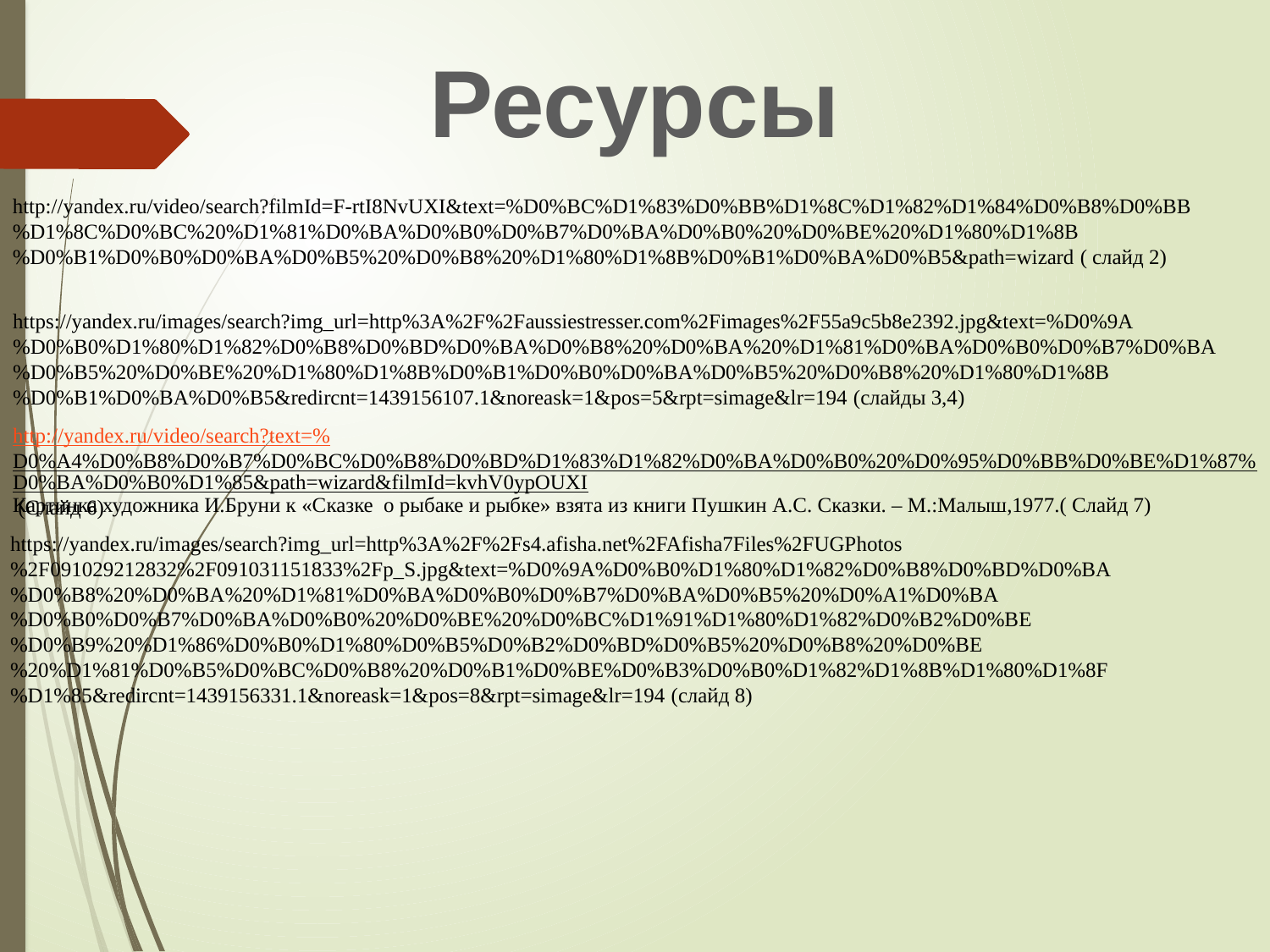

Ресурсы
http://yandex.ru/video/search?filmId=F-rtI8NvUXI&text=%D0%BC%D1%83%D0%BB%D1%8C%D1%82%D1%84%D0%B8%D0%BB%D1%8C%D0%BC%20%D1%81%D0%BA%D0%B0%D0%B7%D0%BA%D0%B0%20%D0%BE%20%D1%80%D1%8B%D0%B1%D0%B0%D0%BA%D0%B5%20%D0%B8%20%D1%80%D1%8B%D0%B1%D0%BA%D0%B5&path=wizard ( слайд 2)
https://yandex.ru/images/search?img_url=http%3A%2F%2Faussiestresser.com%2Fimages%2F55a9c5b8e2392.jpg&text=%D0%9A%D0%B0%D1%80%D1%82%D0%B8%D0%BD%D0%BA%D0%B8%20%D0%BA%20%D1%81%D0%BA%D0%B0%D0%B7%D0%BA%D0%B5%20%D0%BE%20%D1%80%D1%8B%D0%B1%D0%B0%D0%BA%D0%B5%20%D0%B8%20%D1%80%D1%8B%D0%B1%D0%BA%D0%B5&redircnt=1439156107.1&noreask=1&pos=5&rpt=simage&lr=194 (слайды 3,4)

http://yandex.ru/video/search?text=%D0%A4%D0%B8%D0%B7%D0%BC%D0%B8%D0%BD%D1%83%D1%82%D0%BA%D0%B0%20%D0%95%D0%BB%D0%BE%D1%87%D0%BA%D0%B0%D1%85&path=wizard&filmId=kvhV0ypOUXI (Слайд 6)
Картинка художника И.Бруни к «Сказке  о рыбаке и рыбке» взята из книги Пушкин А.С. Сказки. – М.:Малыш,1977.( Слайд 7)
https://yandex.ru/images/search?img_url=http%3A%2F%2Fs4.afisha.net%2FAfisha7Files%2FUGPhotos%2F091029212832%2F091031151833%2Fp_S.jpg&text=%D0%9A%D0%B0%D1%80%D1%82%D0%B8%D0%BD%D0%BA%D0%B8%20%D0%BA%20%D1%81%D0%BA%D0%B0%D0%B7%D0%BA%D0%B5%20%D0%A1%D0%BA%D0%B0%D0%B7%D0%BA%D0%B0%20%D0%BE%20%D0%BC%D1%91%D1%80%D1%82%D0%B2%D0%BE%D0%B9%20%D1%86%D0%B0%D1%80%D0%B5%D0%B2%D0%BD%D0%B5%20%D0%B8%20%D0%BE%20%D1%81%D0%B5%D0%BC%D0%B8%20%D0%B1%D0%BE%D0%B3%D0%B0%D1%82%D1%8B%D1%80%D1%8F%D1%85&redircnt=1439156331.1&noreask=1&pos=8&rpt=simage&lr=194 (слайд 8)